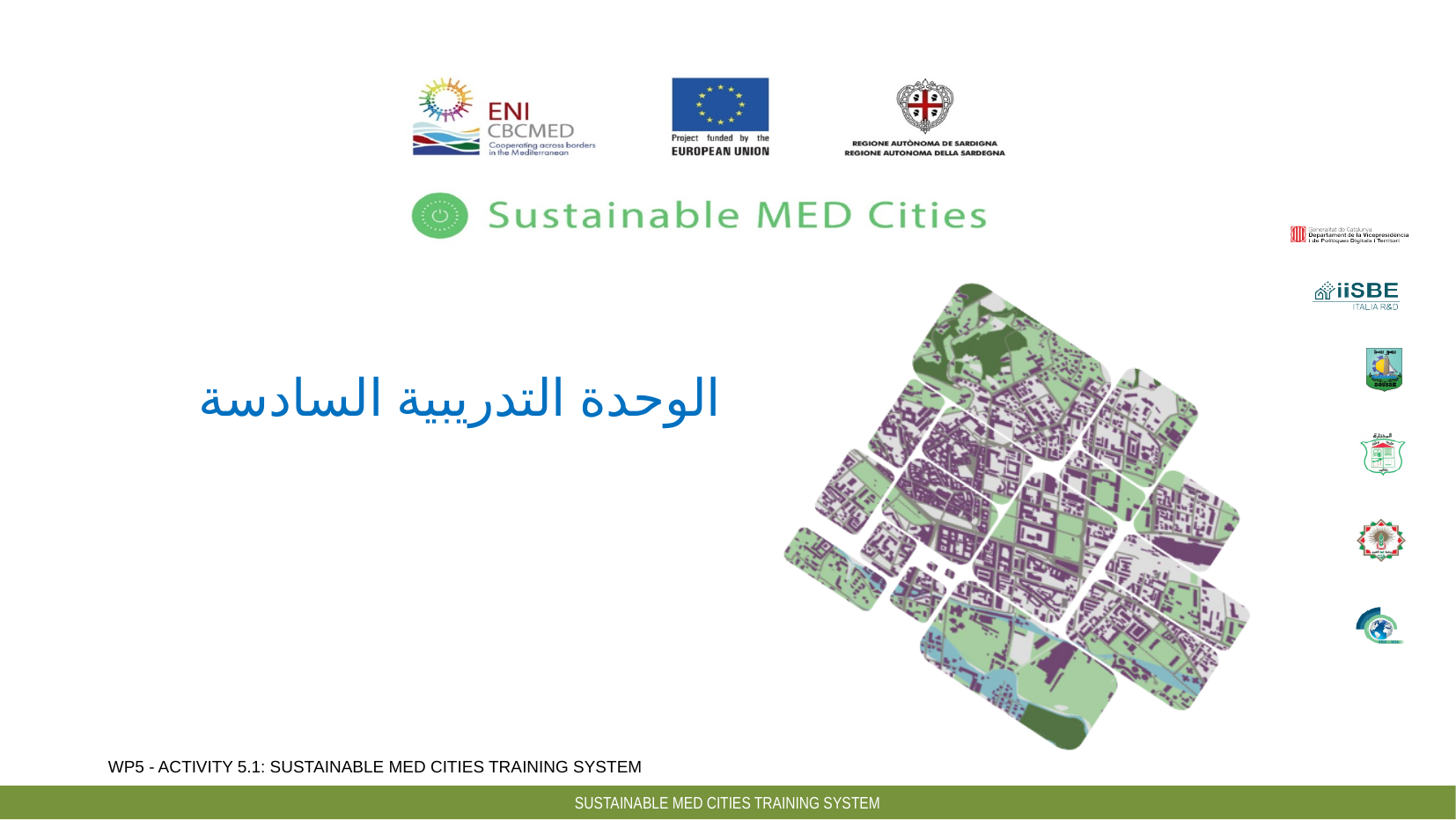

الوحدة التدريبية السادسة
عرض دراسات الحالة:
سوسة – تونس